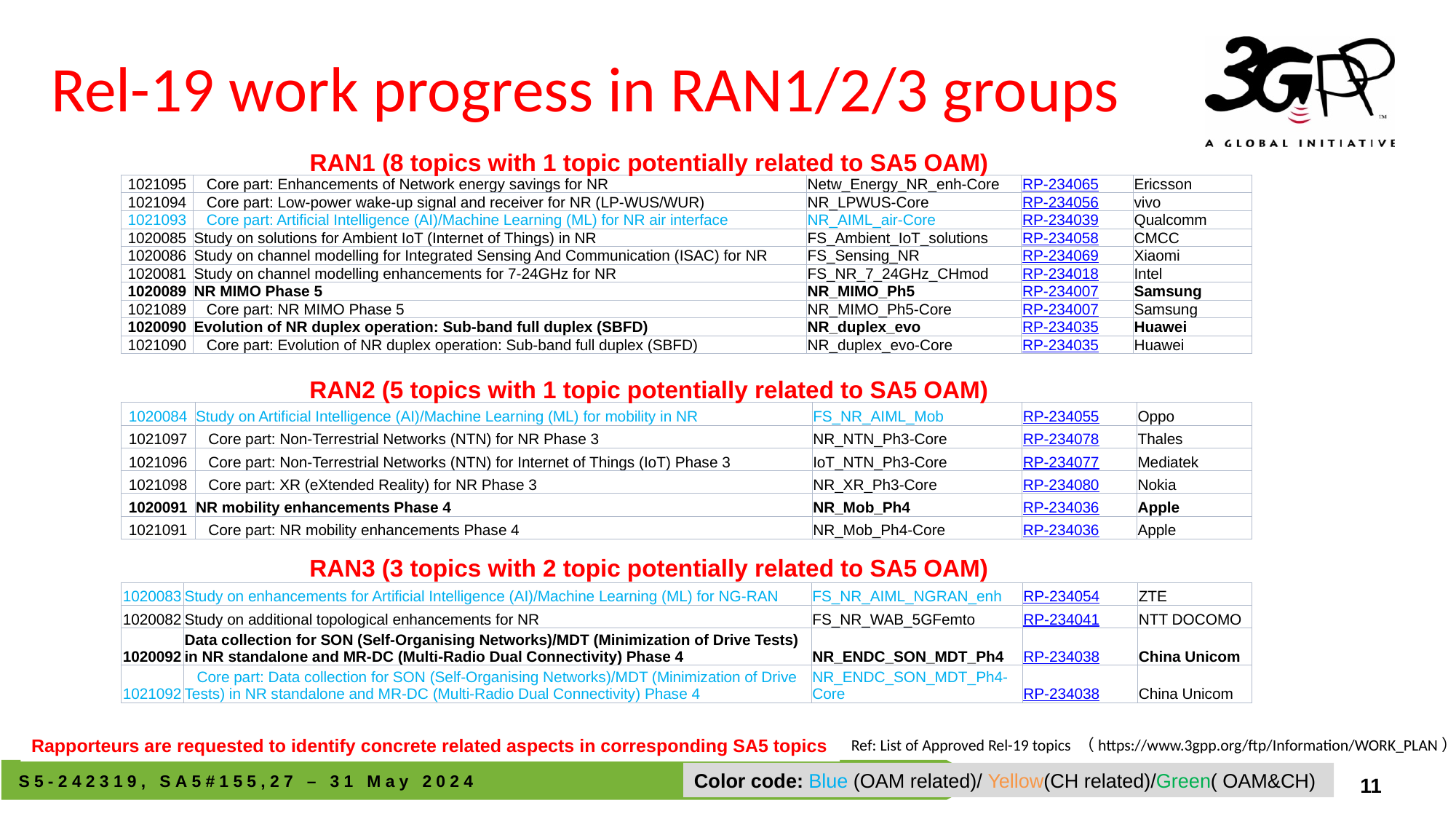

# Rel-19 work progress in RAN1/2/3 groups
RAN1 (8 topics with 1 topic potentially related to SA5 OAM)
| 1021095 | Core part: Enhancements of Network energy savings for NR | Netw\_Energy\_NR\_enh-Core | RP-234065 | Ericsson |
| --- | --- | --- | --- | --- |
| 1021094 | Core part: Low-power wake-up signal and receiver for NR (LP-WUS/WUR) | NR\_LPWUS-Core | RP-234056 | vivo |
| 1021093 | Core part: Artificial Intelligence (AI)/Machine Learning (ML) for NR air interface | NR\_AIML\_air-Core | RP-234039 | Qualcomm |
| 1020085 | Study on solutions for Ambient IoT (Internet of Things) in NR | FS\_Ambient\_IoT\_solutions | RP-234058 | CMCC |
| 1020086 | Study on channel modelling for Integrated Sensing And Communication (ISAC) for NR | FS\_Sensing\_NR | RP-234069 | Xiaomi |
| 1020081 | Study on channel modelling enhancements for 7-24GHz for NR | FS\_NR\_7\_24GHz\_CHmod | RP-234018 | Intel |
| 1020089 | NR MIMO Phase 5 | NR\_MIMO\_Ph5 | RP-234007 | Samsung |
| 1021089 | Core part: NR MIMO Phase 5 | NR\_MIMO\_Ph5-Core | RP-234007 | Samsung |
| 1020090 | Evolution of NR duplex operation: Sub-band full duplex (SBFD) | NR\_duplex\_evo | RP-234035 | Huawei |
| 1021090 | Core part: Evolution of NR duplex operation: Sub-band full duplex (SBFD) | NR\_duplex\_evo-Core | RP-234035 | Huawei |
RAN2 (5 topics with 1 topic potentially related to SA5 OAM)
| 1020084 | Study on Artificial Intelligence (AI)/Machine Learning (ML) for mobility in NR | FS\_NR\_AIML\_Mob | RP-234055 | Oppo |
| --- | --- | --- | --- | --- |
| 1021097 | Core part: Non-Terrestrial Networks (NTN) for NR Phase 3 | NR\_NTN\_Ph3-Core | RP-234078 | Thales |
| 1021096 | Core part: Non-Terrestrial Networks (NTN) for Internet of Things (IoT) Phase 3 | IoT\_NTN\_Ph3-Core | RP-234077 | Mediatek |
| 1021098 | Core part: XR (eXtended Reality) for NR Phase 3 | NR\_XR\_Ph3-Core | RP-234080 | Nokia |
| 1020091 | NR mobility enhancements Phase 4 | NR\_Mob\_Ph4 | RP-234036 | Apple |
| 1021091 | Core part: NR mobility enhancements Phase 4 | NR\_Mob\_Ph4-Core | RP-234036 | Apple |
RAN3 (3 topics with 2 topic potentially related to SA5 OAM)
| 1020083 | Study on enhancements for Artificial Intelligence (AI)/Machine Learning (ML) for NG-RAN | FS\_NR\_AIML\_NGRAN\_enh | RP-234054 | ZTE |
| --- | --- | --- | --- | --- |
| 1020082 | Study on additional topological enhancements for NR | FS\_NR\_WAB\_5GFemto | RP-234041 | NTT DOCOMO |
| 1020092 | Data collection for SON (Self-Organising Networks)/MDT (Minimization of Drive Tests) in NR standalone and MR-DC (Multi-Radio Dual Connectivity) Phase 4 | NR\_ENDC\_SON\_MDT\_Ph4 | RP-234038 | China Unicom |
| 1021092 | Core part: Data collection for SON (Self-Organising Networks)/MDT (Minimization of Drive Tests) in NR standalone and MR-DC (Multi-Radio Dual Connectivity) Phase 4 | NR\_ENDC\_SON\_MDT\_Ph4-Core | RP-234038 | China Unicom |
Rapporteurs are requested to identify concrete related aspects in corresponding SA5 topics
Ref: List of Approved Rel-19 topics （https://www.3gpp.org/ftp/Information/WORK_PLAN）

Color code: Blue (OAM related)/ Yellow(CH related)/Green( OAM&CH)